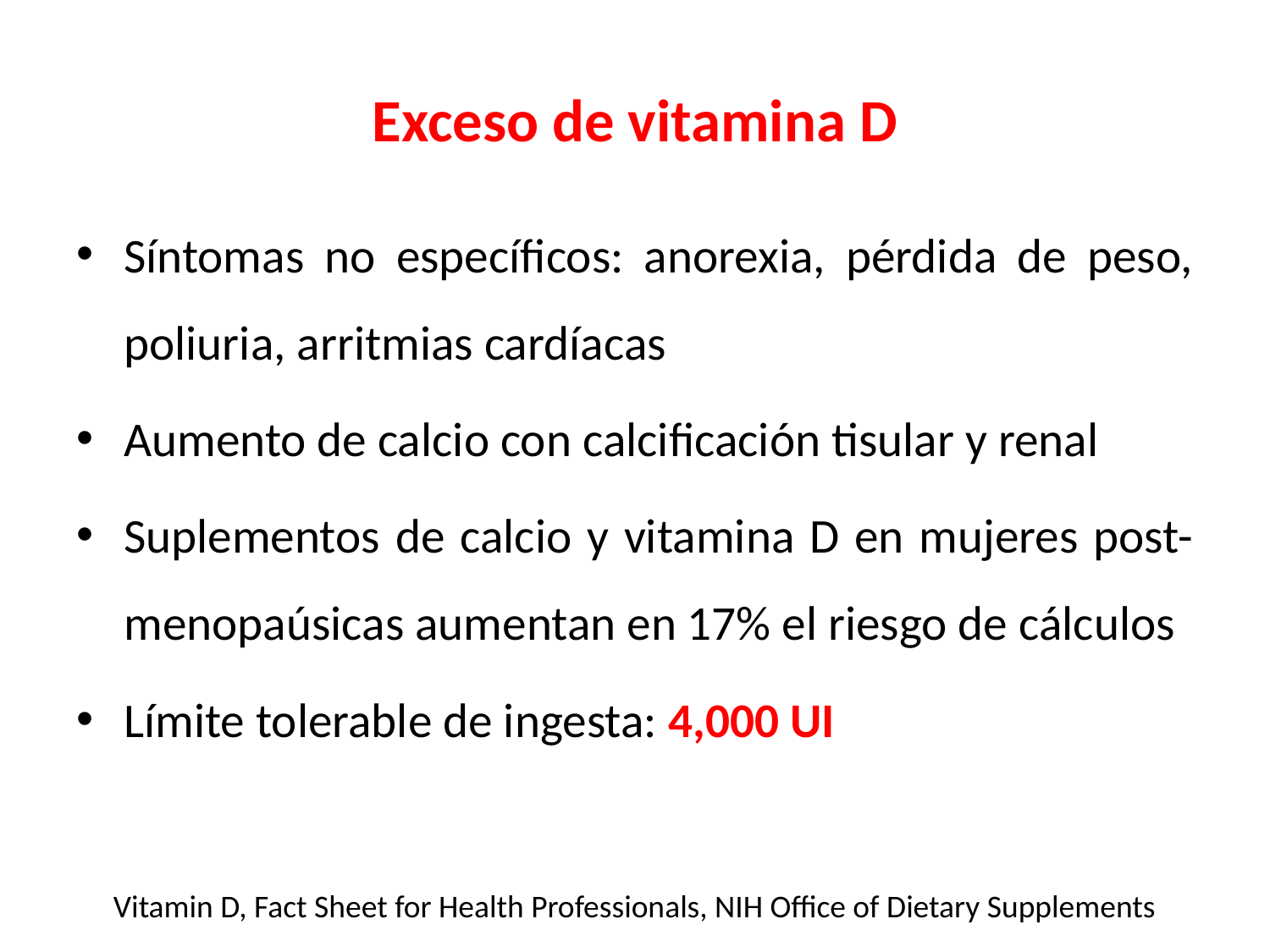

# Exceso de vitamina D
Síntomas no específicos: anorexia, pérdida de peso, poliuria, arritmias cardíacas
Aumento de calcio con calcificación tisular y renal
Suplementos de calcio y vitamina D en mujeres post- menopaúsicas aumentan en 17% el riesgo de cálculos
Límite tolerable de ingesta: 4,000 UI

Vitamin D, Fact Sheet for Health Professionals, NIH Office of Dietary Supplements